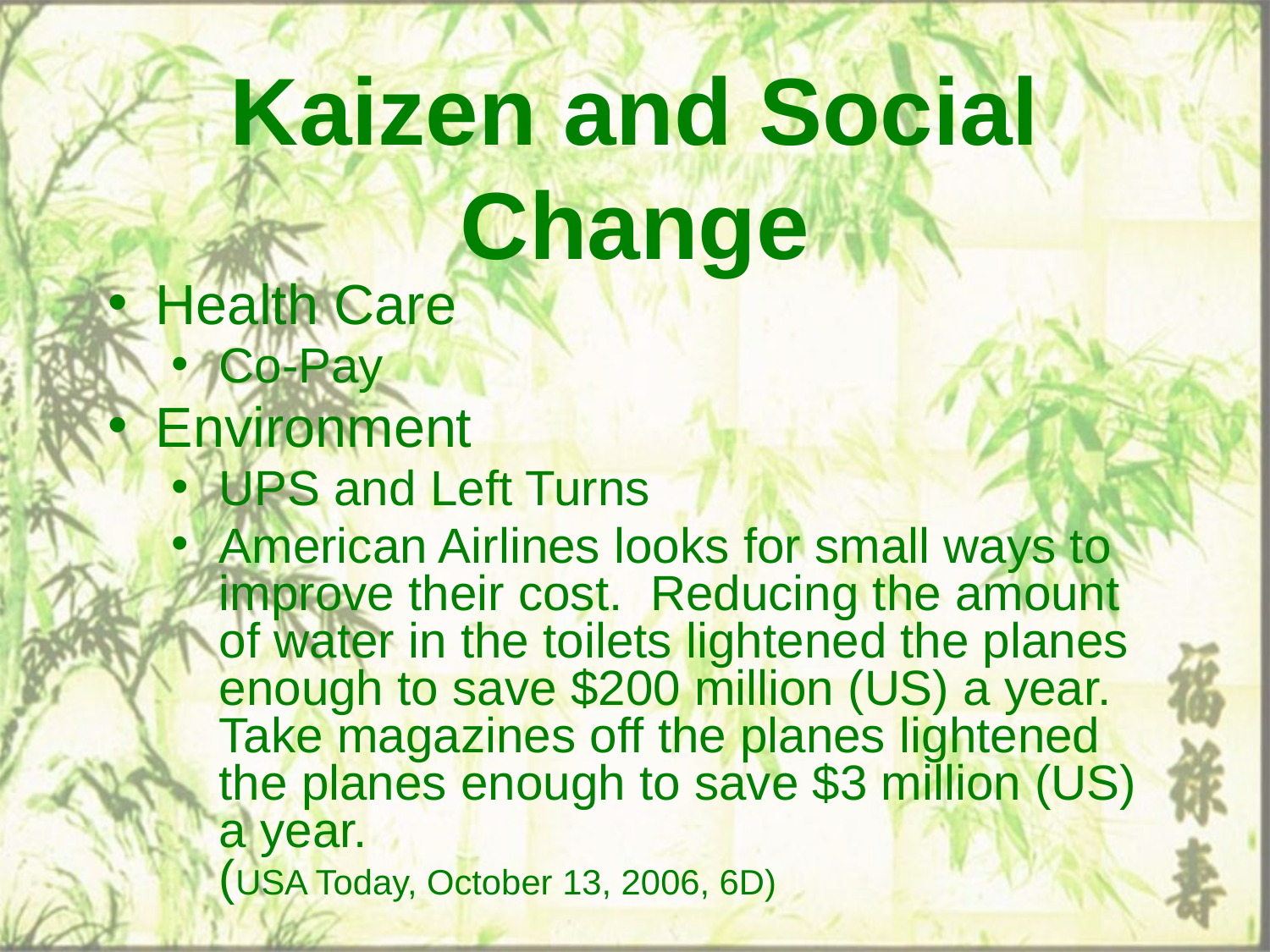

# Kaizen and Social Change
Health Care
Co-Pay
Environment
UPS and Left Turns
American Airlines looks for small ways to improve their cost.  Reducing the amount of water in the toilets lightened the planes enough to save $200 million (US) a year.  Take magazines off the planes lightened the planes enough to save $3 million (US) a year.
(USA Today, October 13, 2006, 6D)